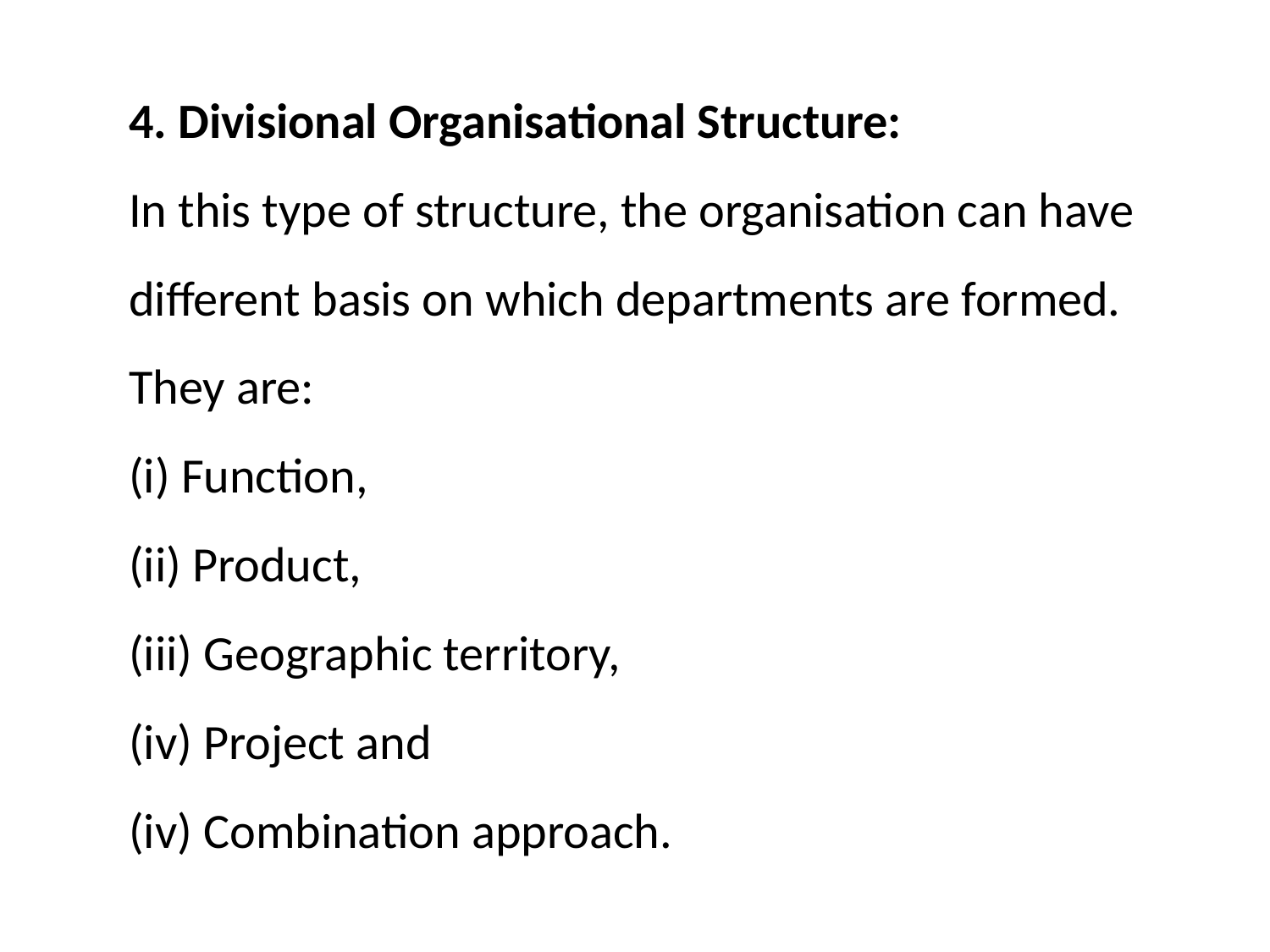

4. Divisional Organisational Structure:
In this type of structure, the organisation can have different basis on which departments are formed. They are:
(i) Function,
(ii) Product,
(iii) Geographic territory,
(iv) Project and
(iv) Combination approach.